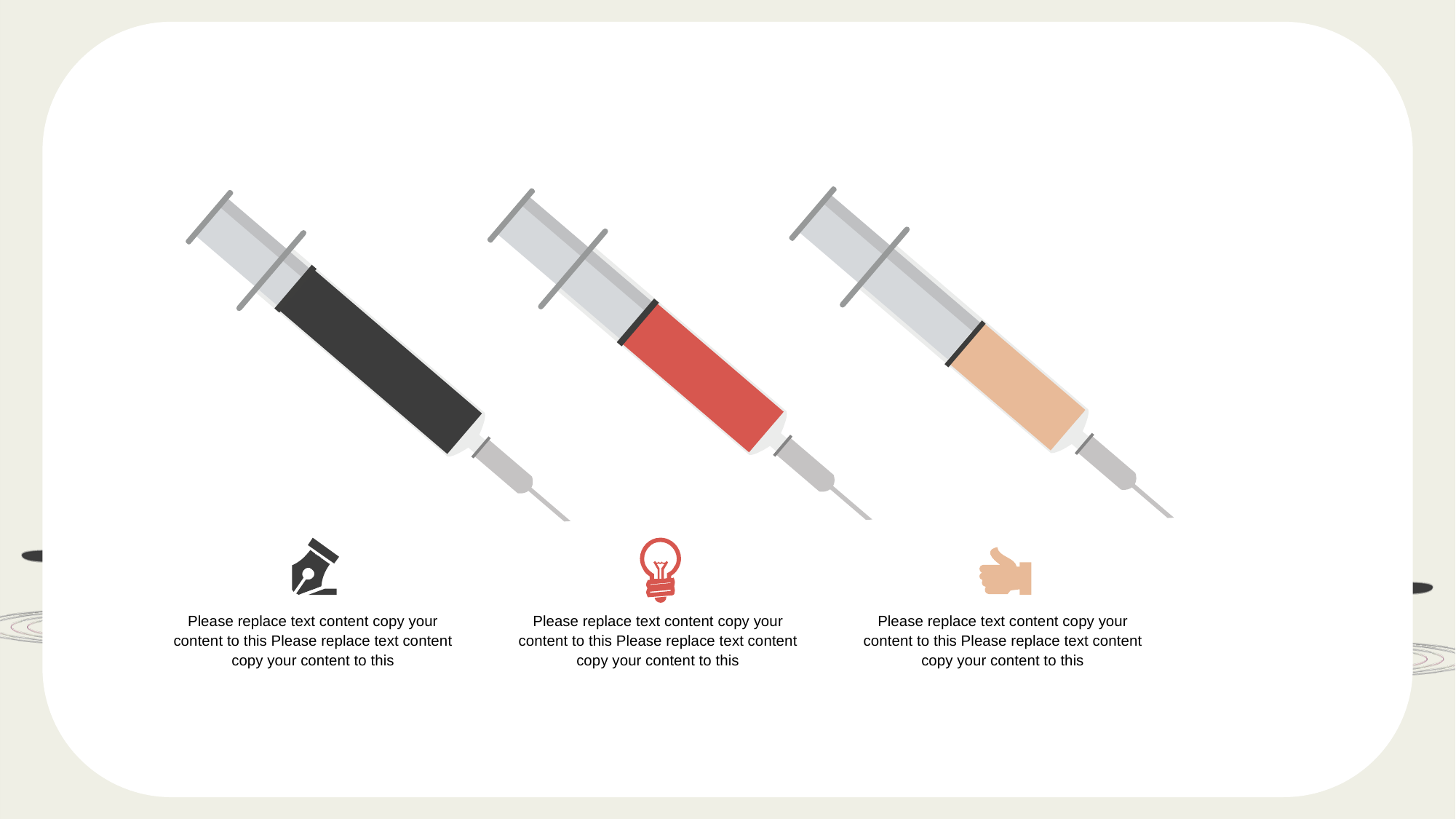

Please replace text content copy your content to this Please replace text content copy your content to this

Please replace text content copy your content to this Please replace text content copy your content to this

Please replace text content copy your content to this Please replace text content copy your content to this